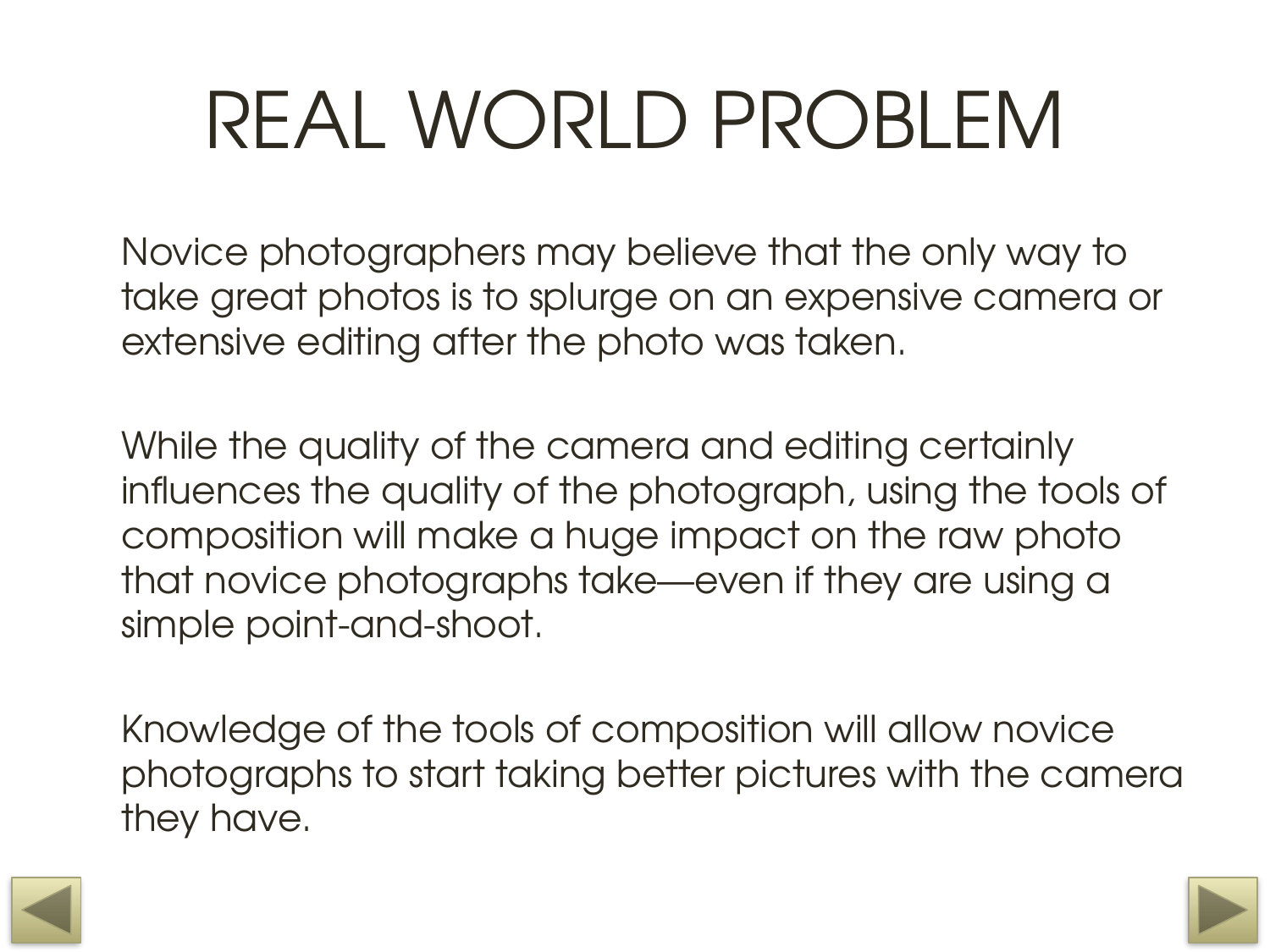

# REAL WORLD PROBLEM
	Novice photographers may believe that the only way to take great photos is to splurge on an expensive camera or extensive editing after the photo was taken.

	While the quality of the camera and editing certainly influences the quality of the photograph, using the tools of composition will make a huge impact on the raw photo that novice photographs take—even if they are using a simple point-and-shoot.

	Knowledge of the tools of composition will allow novice photographs to start taking better pictures with the camera they have.